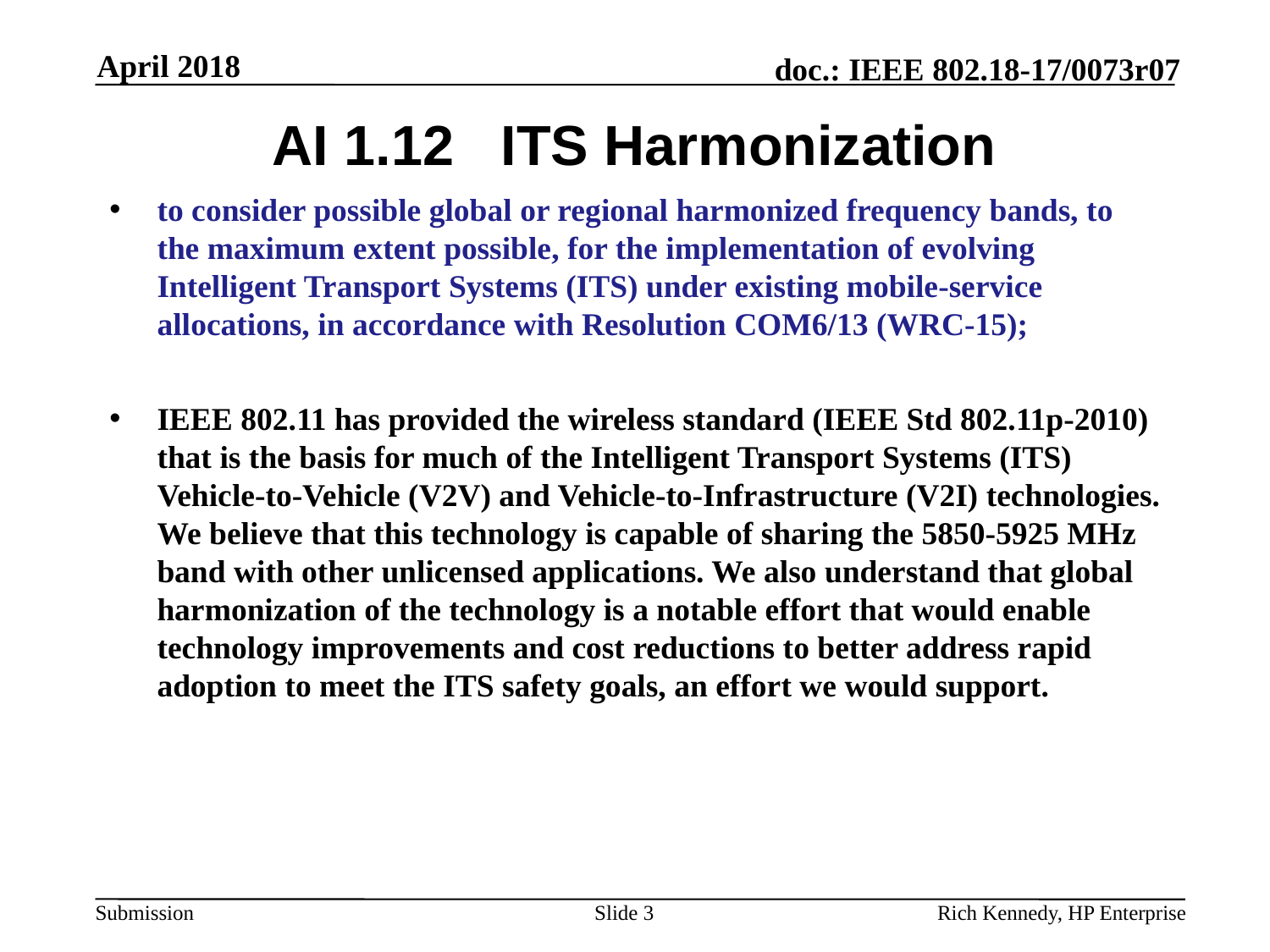

April 2018
# AI 1.12   ITS Harmonization
to consider possible global or regional harmonized frequency bands, to the maximum extent possible, for the implementation of evolving Intelligent Transport Systems (ITS) under existing mobile-service allocations, in accordance with Resolution COM6/13 (WRC-15);

IEEE 802.11 has provided the wireless standard (IEEE Std 802.11p-2010) that is the basis for much of the Intelligent Transport Systems (ITS) Vehicle-to-Vehicle (V2V) and Vehicle-to-Infrastructure (V2I) technologies. We believe that this technology is capable of sharing the 5850-5925 MHz band with other unlicensed applications. We also understand that global harmonization of the technology is a notable effort that would enable technology improvements and cost reductions to better address rapid adoption to meet the ITS safety goals, an effort we would support.
Slide 3
Rich Kennedy, HP Enterprise